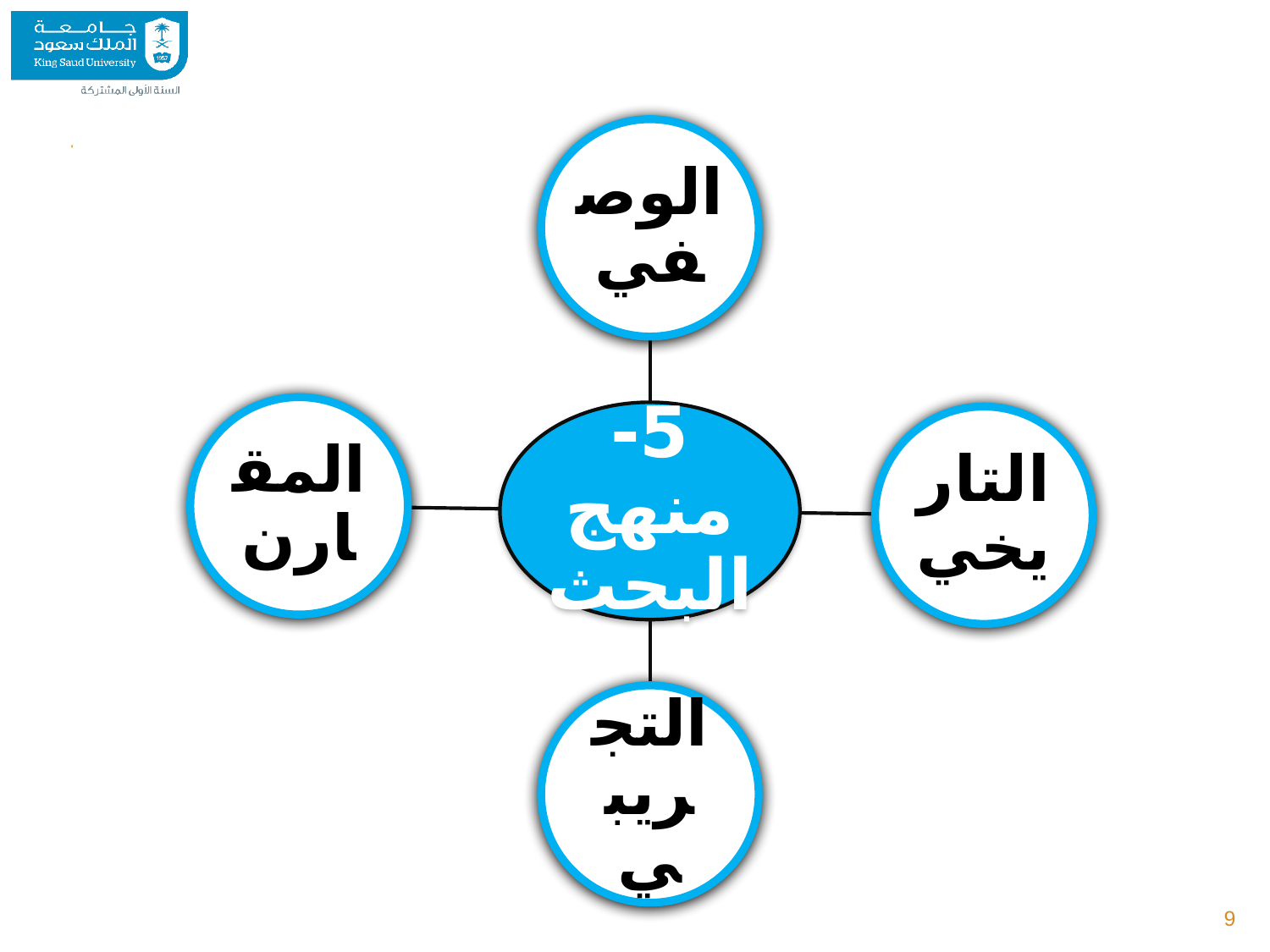

5- منهج البحث

الوصفي

التاريخي

التجريبي

المقارن
9